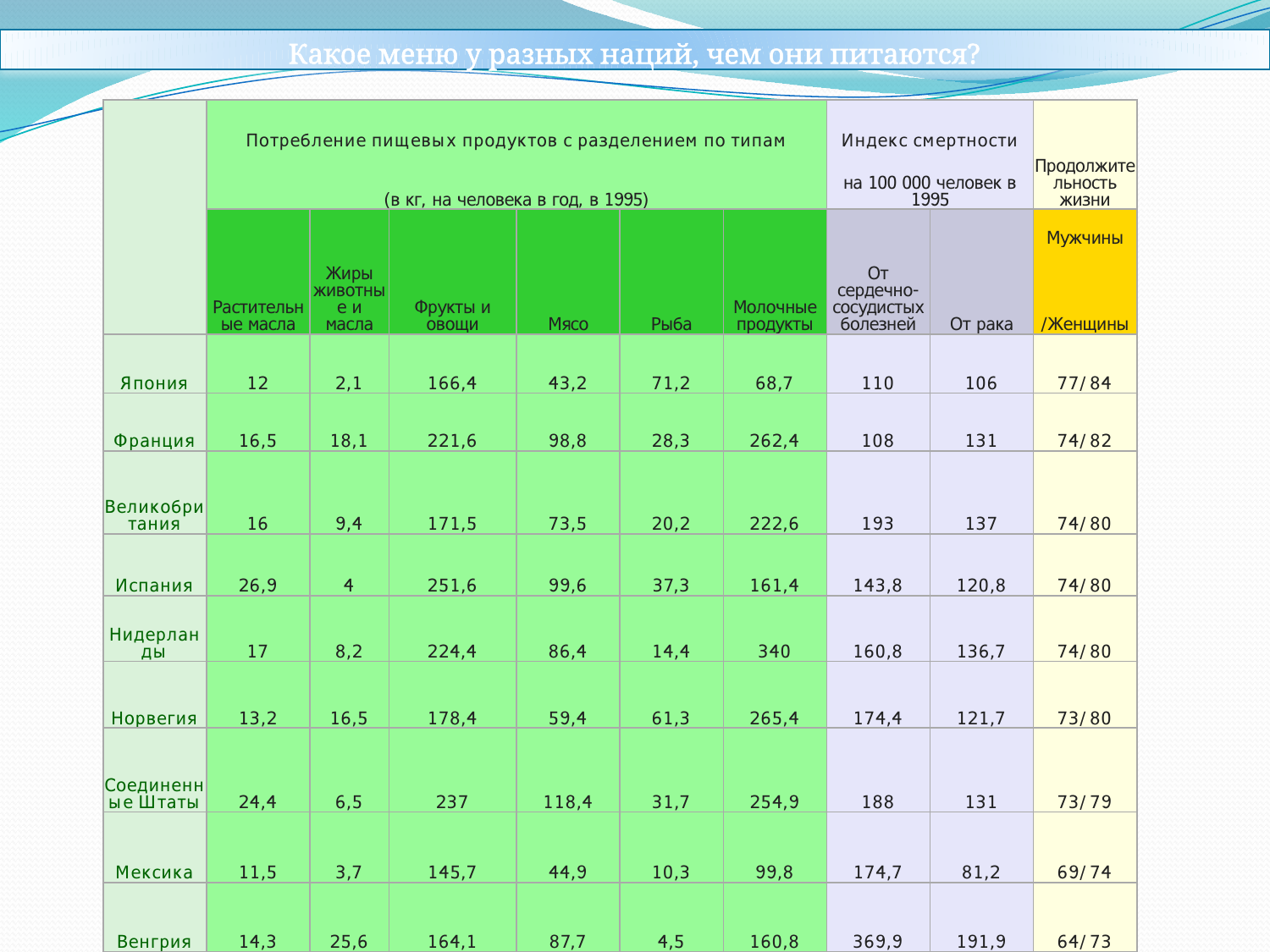

# Какое меню у разных наций, чем они питаются?
|  |  |  |  |  |  |  |  |  |  |  |  |  |
| --- | --- | --- | --- | --- | --- | --- | --- | --- | --- | --- | --- | --- |
|  |  | Потребление пищевых продуктов с разделением по типам |  |  |  |  |  |  | Индекс смертности |  | Продолжительность жизни |  |
|  |  | (в кг, на человека в год, в 1995) |  |  |  |  |  |  | на 100 000 человек в 1995 |  |  |  |
|  |  | Растительные масла | Жиры животные и масла | Фрукты и овощи |  | Мясо | Рыба | Молочные продукты | От сердечно-сосудистых болезней | От рака | Мужчины |  |
|  |  |  |  |  |  |  |  |  |  |  | /Женщины |  |
|  | Япония | 12 | 2,1 | 166,4 |  | 43,2 | 71,2 | 68,7 | 110 | 106 | 77/84 |  |
|  | Франция | 16,5 | 18,1 | 221,6 |  | 98,8 | 28,3 | 262,4 | 108 | 131 | 74/82 |  |
|  | Великобритания | 16 | 9,4 | 171,5 |  | 73,5 | 20,2 | 222,6 | 193 | 137 | 74/80 |  |
|  | Испания | 26,9 | 4 | 251,6 |  | 99,6 | 37,3 | 161,4 | 143,8 | 120,8 | 74/80 |  |
|  | Нидерланды | 17 | 8,2 | 224,4 |  | 86,4 | 14,4 | 340 | 160,8 | 136,7 | 74/80 |  |
|  | Норвегия | 13,2 | 16,5 | 178,4 |  | 59,4 | 61,3 | 265,4 | 174,4 | 121,7 | 73/80 |  |
|  | Соединенные Штаты | 24,4 | 6,5 | 237 |  | 118,4 | 31,7 | 254,9 | 188 | 131 | 73/79 |  |
|  | Мексика | 11,5 | 3,7 | 145,7 |  | 44,9 | 10,3 | 99,8 | 174,7 | 81,2 | 69/74 |  |
|  | Венгрия | 14,3 | 25,6 | 164,1 |  | 87,7 | 4,5 | 160,8 | 369,9 | 191,9 | 64/73 |  |